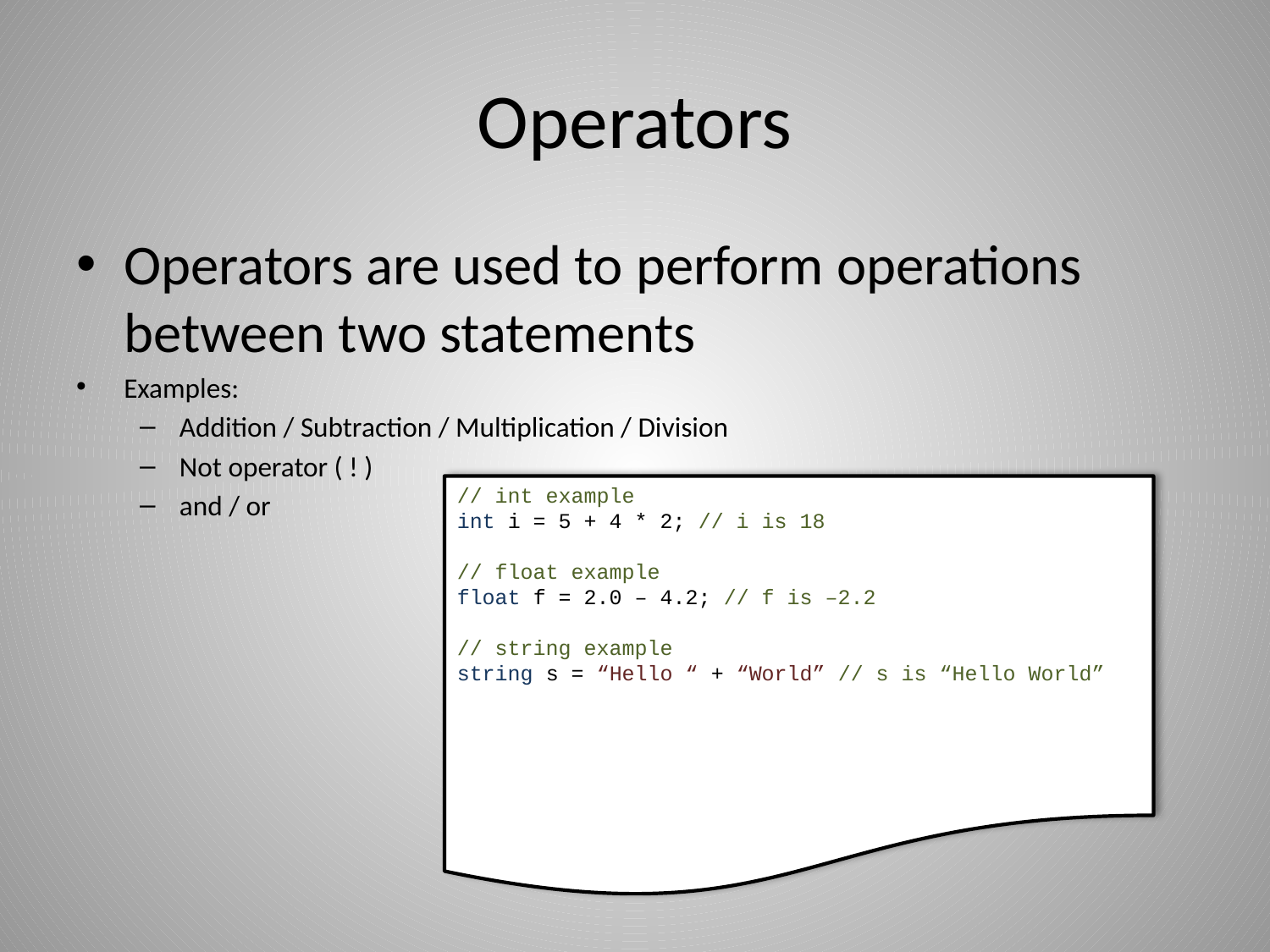

# Operators
Operators are used to perform operations between two statements
Examples:
Addition / Subtraction / Multiplication / Division
Not operator ( ! )
and / or

// int example
int i = 5 + 4 * 2; // i is 18

// float example
float f = 2.0 – 4.2; // f is –2.2

// string example
string s = “Hello “ + “World” // s is “Hello World”